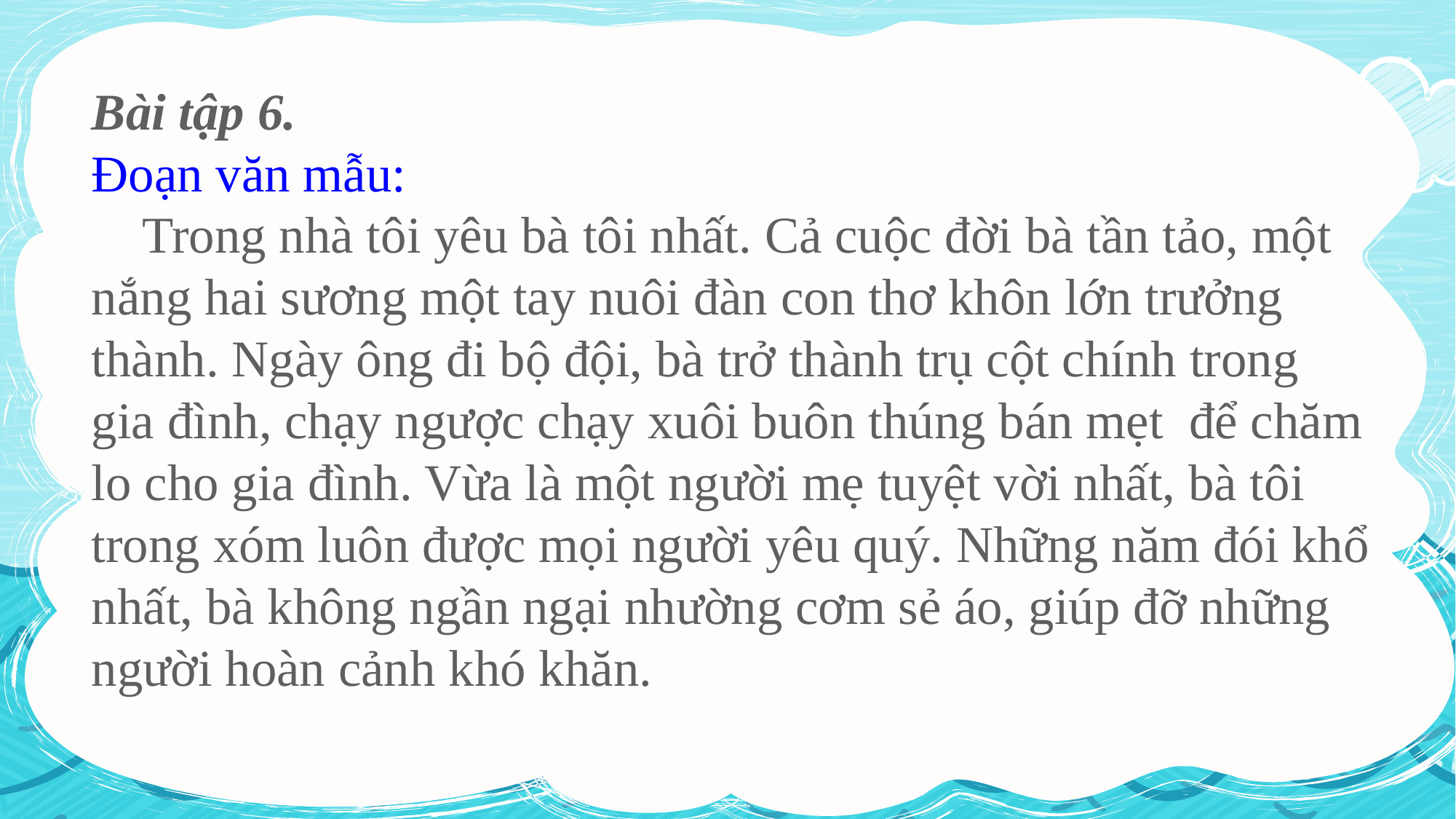

# Bài tập 6. Đoạn văn mẫu: Trong nhà tôi yêu bà tôi nhất. Cả cuộc đời bà tần tảo, một nắng hai sương một tay nuôi đàn con thơ khôn lớn trưởng thành. Ngày ông đi bộ đội, bà trở thành trụ cột chính trong gia đình, chạy ngược chạy xuôi buôn thúng bán mẹt  để chăm lo cho gia đình. Vừa là một người mẹ tuyệt vời nhất, bà tôi trong xóm luôn được mọi người yêu quý. Những năm đói khổ nhất, bà không ngần ngại nhường cơm sẻ áo, giúp đỡ những người hoàn cảnh khó khăn.